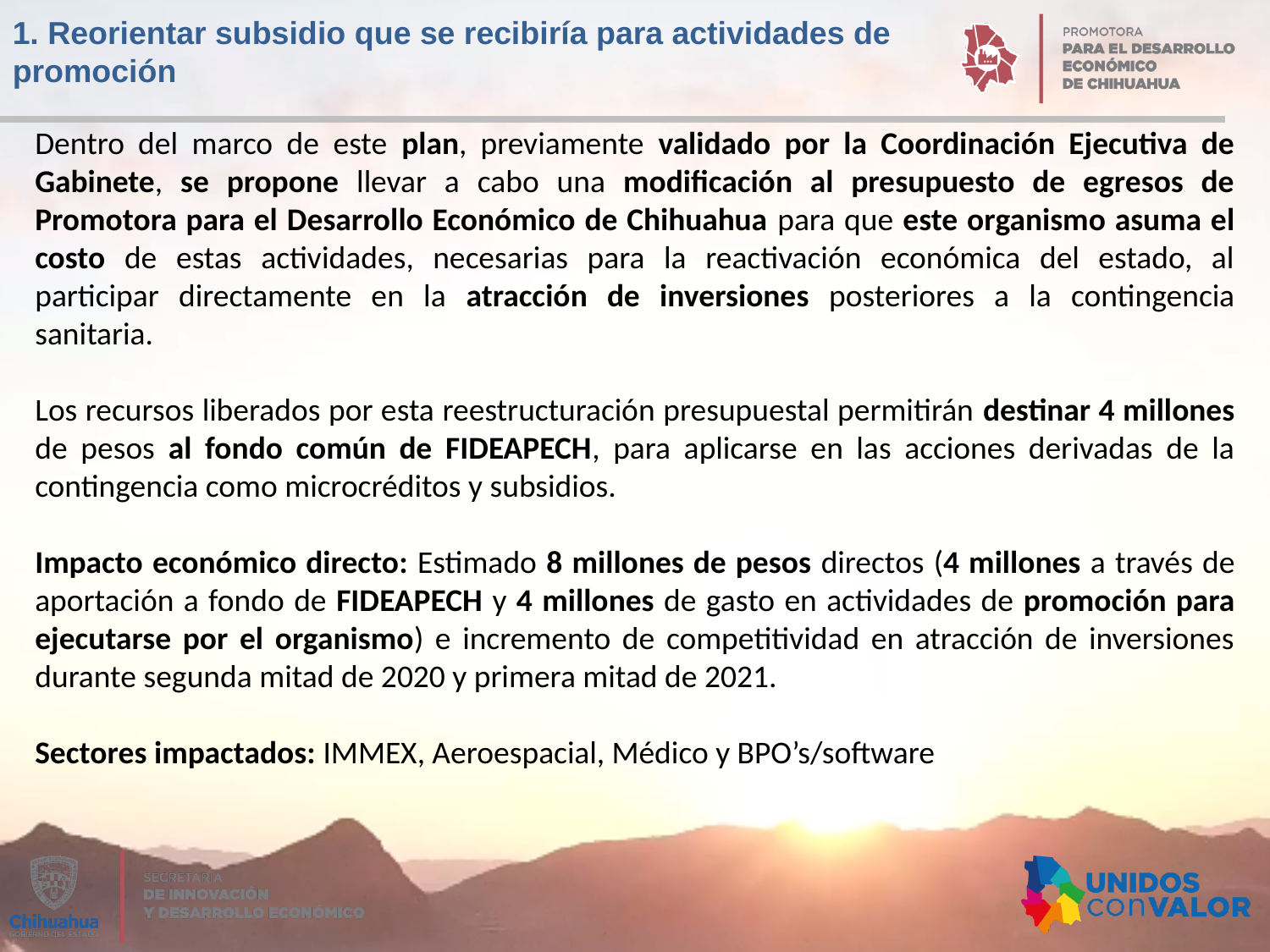

1. Reorientar subsidio que se recibiría para actividades de promoción

Dentro del marco de este plan, previamente validado por la Coordinación Ejecutiva de Gabinete, se propone llevar a cabo una modificación al presupuesto de egresos de Promotora para el Desarrollo Económico de Chihuahua para que este organismo asuma el costo de estas actividades, necesarias para la reactivación económica del estado, al participar directamente en la atracción de inversiones posteriores a la contingencia sanitaria.

Los recursos liberados por esta reestructuración presupuestal permitirán destinar 4 millones de pesos al fondo común de FIDEAPECH, para aplicarse en las acciones derivadas de la contingencia como microcréditos y subsidios.

Impacto económico directo: Estimado 8 millones de pesos directos (4 millones a través de aportación a fondo de FIDEAPECH y 4 millones de gasto en actividades de promoción para ejecutarse por el organismo) e incremento de competitividad en atracción de inversiones durante segunda mitad de 2020 y primera mitad de 2021.

Sectores impactados: IMMEX, Aeroespacial, Médico y BPO’s/software